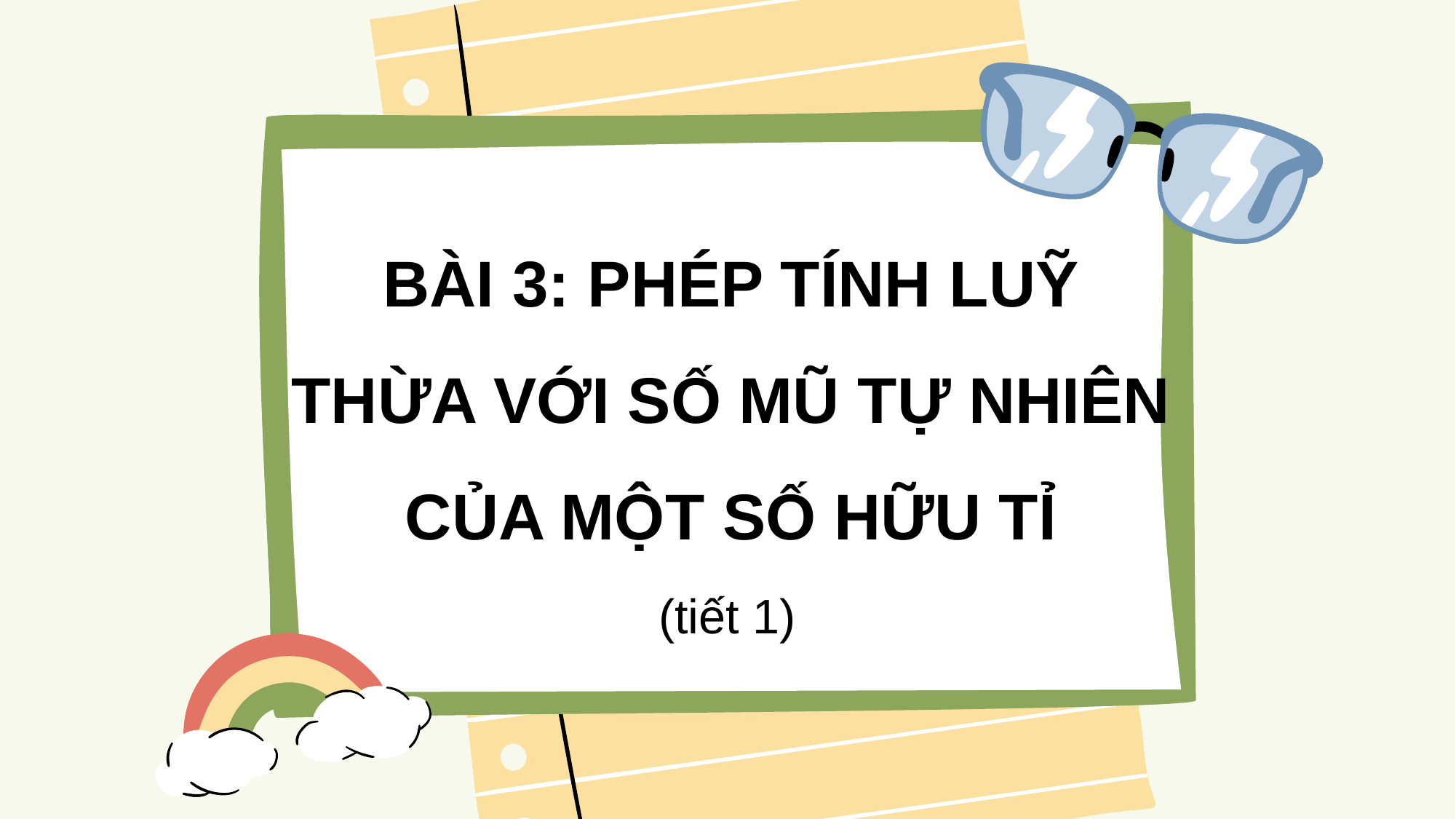

BÀI 3: PHÉP TÍNH LUỸ THỪA VỚI SỐ MŨ TỰ NHIÊN CỦA MỘT SỐ HỮU TỈ

(tiết 1)